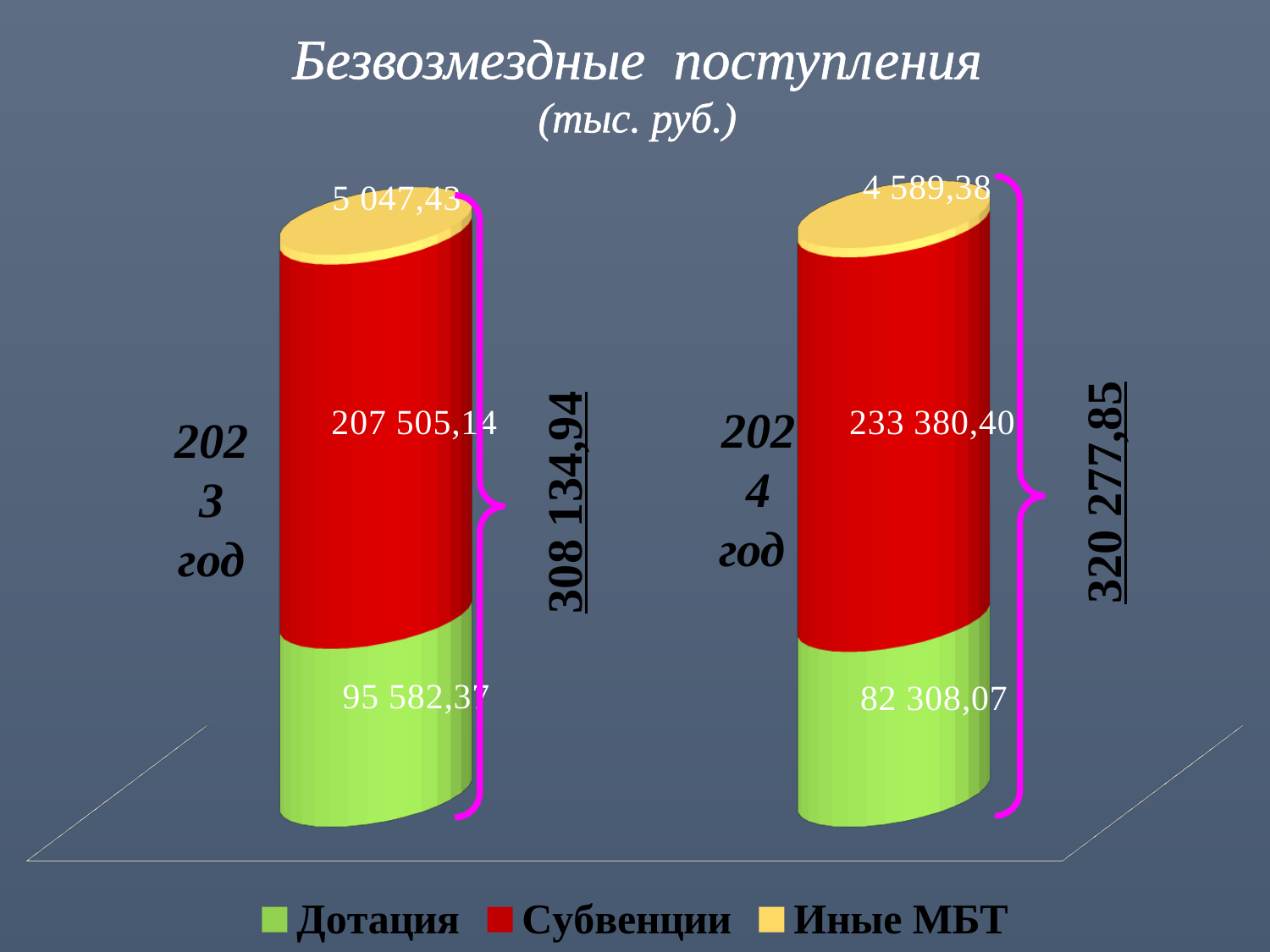

Безвозмездные  поступления
(тыс. руб.)

[unsupported chart]

2023 год
2024 год
320 277,85
308 134,94